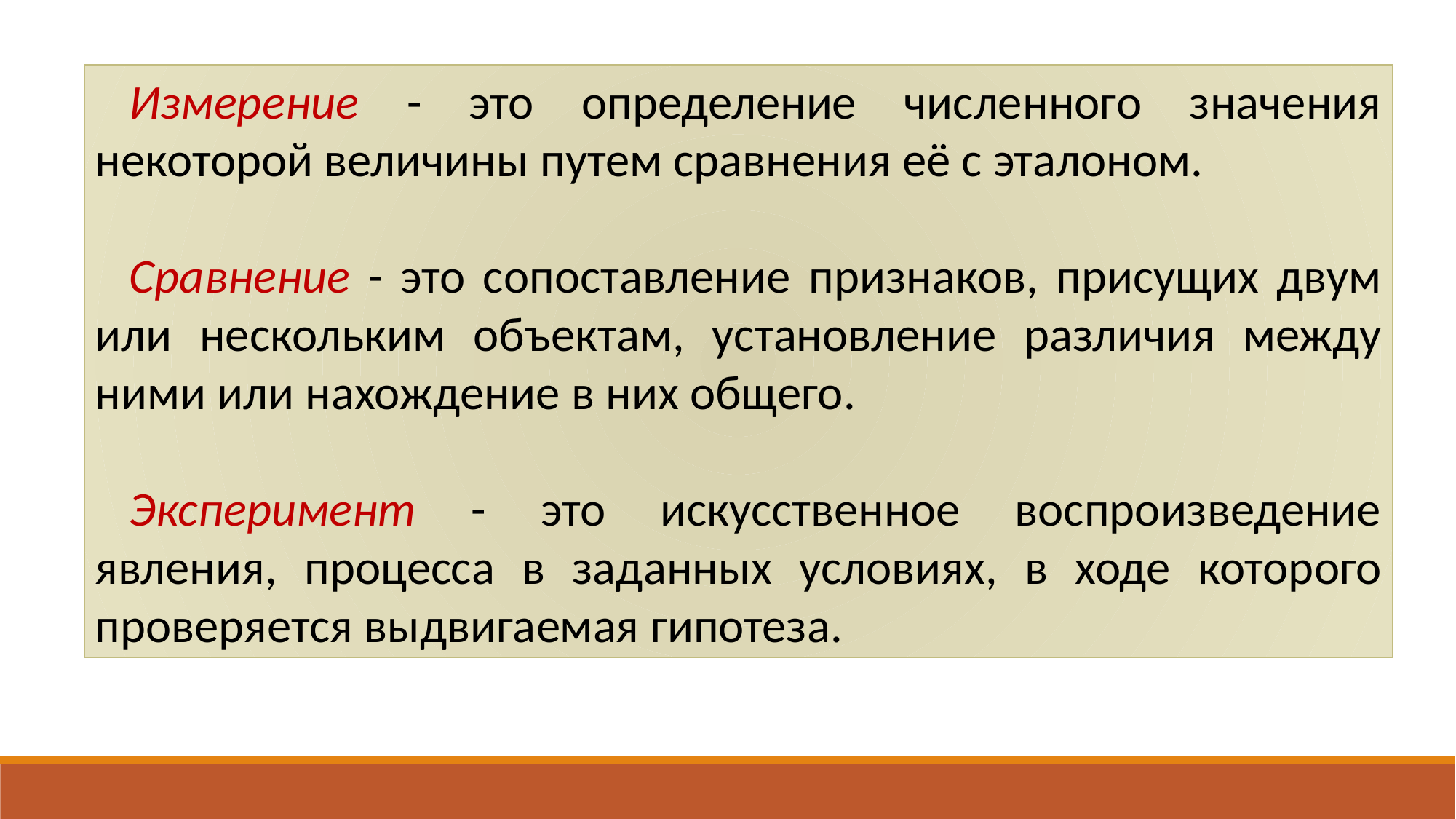

Измерение - это определение численного значения некоторой величины путем сравнения её с эталоном.

Сравнение - это сопоставление признаков, присущих двум или нескольким объектам, установление различия между ними или нахождение в них общего.

Эксперимент - это искусственное воспроизведение явления, процесса в заданных условиях, в ходе которого проверяется выдвигаемая гипотеза.